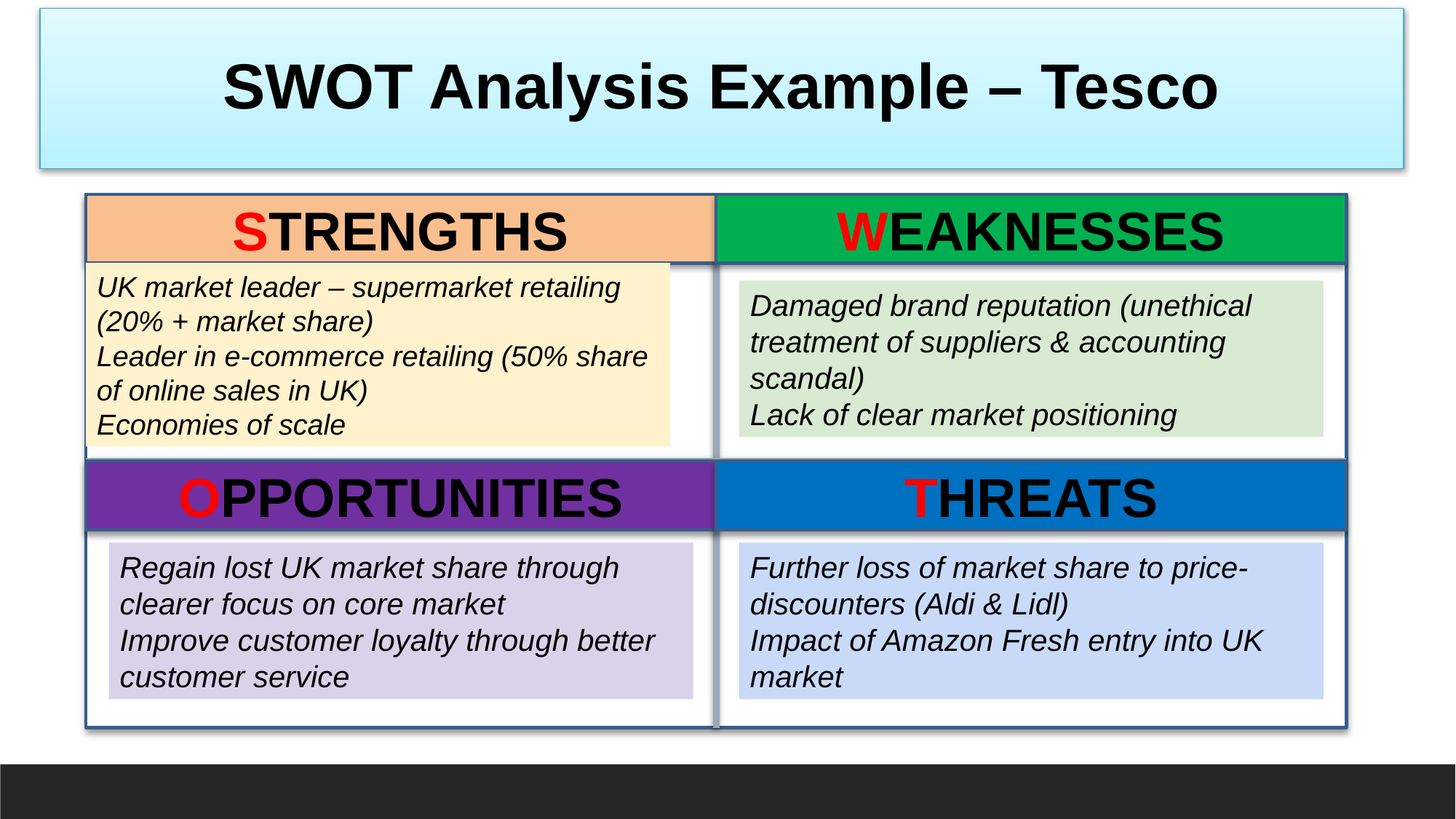

# SWOT Analysis Example – Tesco

STRENGTHS
WEAKNESSES
UK market leader – supermarket retailing (20% + market share)
Leader in e-commerce retailing (50% share of online sales in UK)
Economies of scale
Damaged brand reputation (unethical treatment of suppliers & accounting scandal)
Lack of clear market positioning
OPPORTUNITIES
THREATS
Further loss of market share to price-discounters (Aldi & Lidl)
Impact of Amazon Fresh entry into UK market
Regain lost UK market share through clearer focus on core market
Improve customer loyalty through better customer service